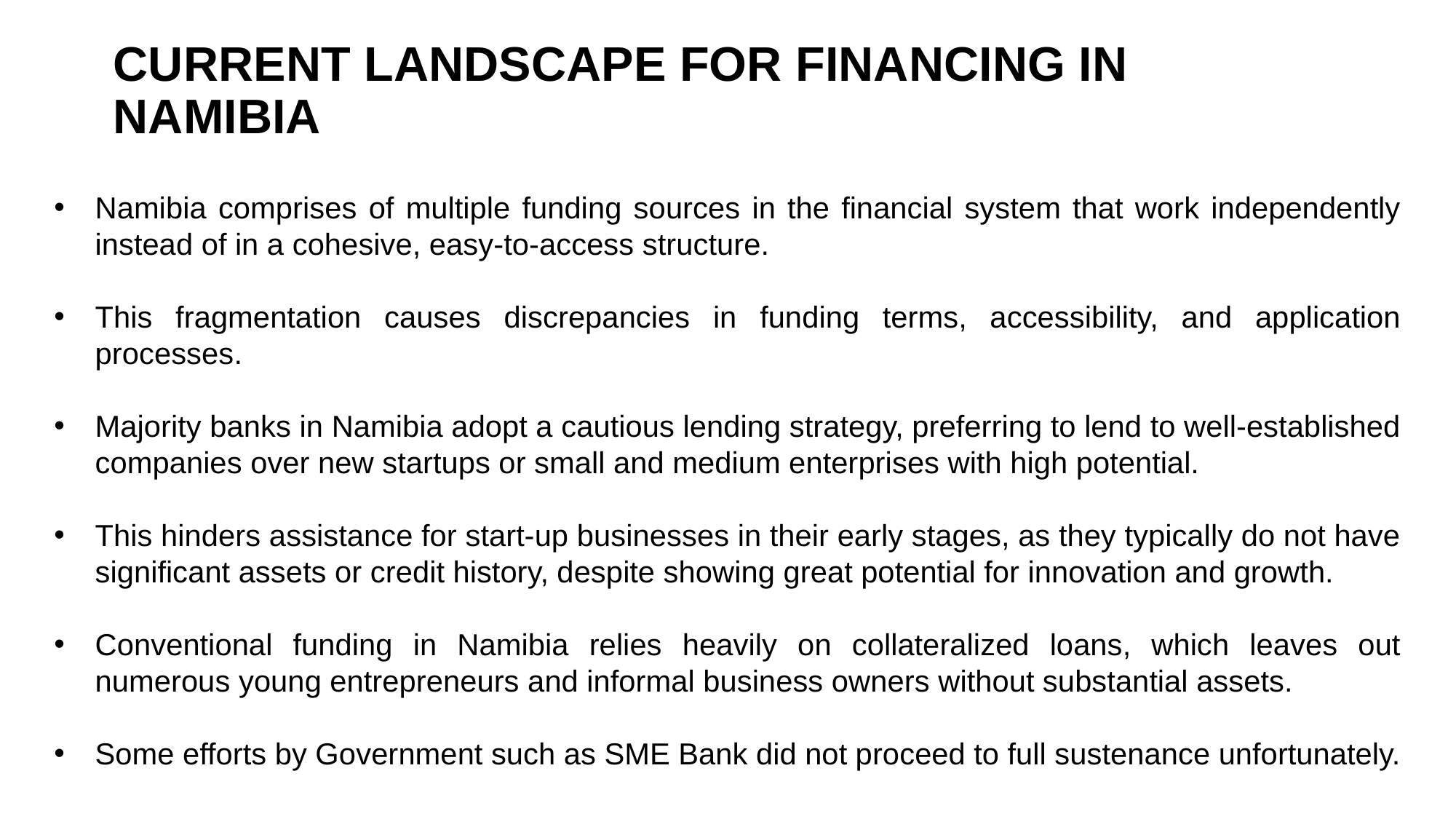

CURRENT LANDSCAPE FOR FINANCING IN NAMIBIA

Namibia comprises of multiple funding sources in the financial system that work independently instead of in a cohesive, easy-to-access structure.

This fragmentation causes discrepancies in funding terms, accessibility, and application processes.

Majority banks in Namibia adopt a cautious lending strategy, preferring to lend to well-established companies over new startups or small and medium enterprises with high potential.

This hinders assistance for start-up businesses in their early stages, as they typically do not have significant assets or credit history, despite showing great potential for innovation and growth.

Conventional funding in Namibia relies heavily on collateralized loans, which leaves out numerous young entrepreneurs and informal business owners without substantial assets.

Some efforts by Government such as SME Bank did not proceed to full sustenance unfortunately.